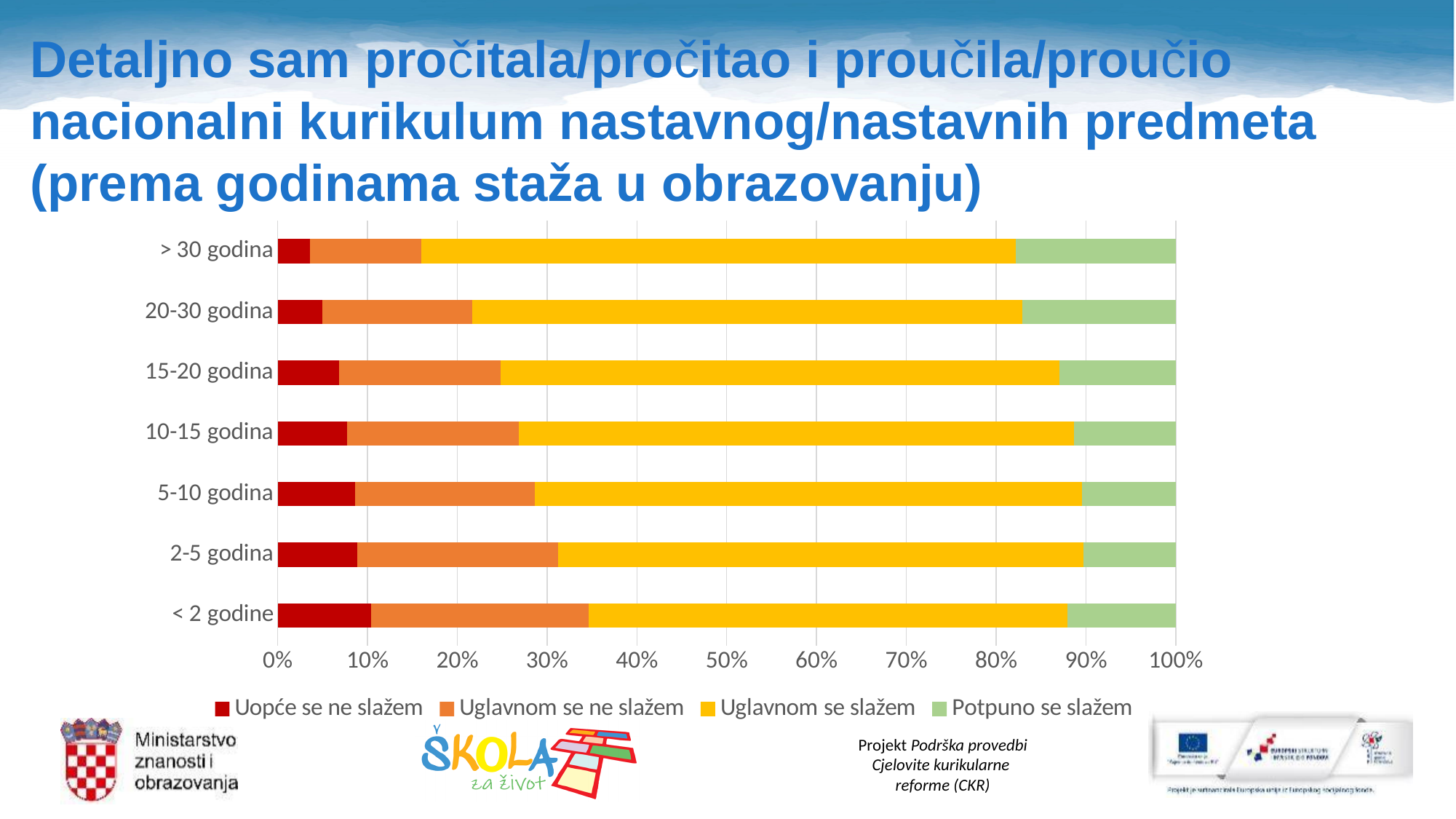

Detaljno sam pročitala/pročitao i proučila/proučio nacionalni kurikulum nastavnog/nastavnih predmeta (prema godinama staža u obrazovanju)

### Chart

| Category | Uopće se ne slažem | Uglavnom se ne slažem | Uglavnom se slažem | Potpuno se slažem |
|---|---|---|---|---|
| < 2 godine | 10.416666666666668 | 24.242424242424242 | 53.314393939393945 | 12.026515151515152 |
| 2-5 godina | 8.823529411764707 | 22.365196078431374 | 58.57843137254902 | 10.232843137254902 |
| 5-10 godina | 8.637873754152823 | 20.028476506881823 | 60.93972472710014 | 10.39392501186521 |
| 10-15 godina | 7.703383729301656 | 19.11447084233261 | 61.84305255579554 | 11.339092872570195 |
| 15-20 godina | 6.862745098039216 | 17.9271708683473 | 62.23155929038282 | 12.978524743230627 |
| 20-30 godina | 5.003625815808557 | 16.642494561276287 | 61.24002900652646 | 17.11385061638869 |
| > 30 godina | 3.5810205908683974 | 12.444046553267682 | 66.15935541629364 | 17.815577439570276 |